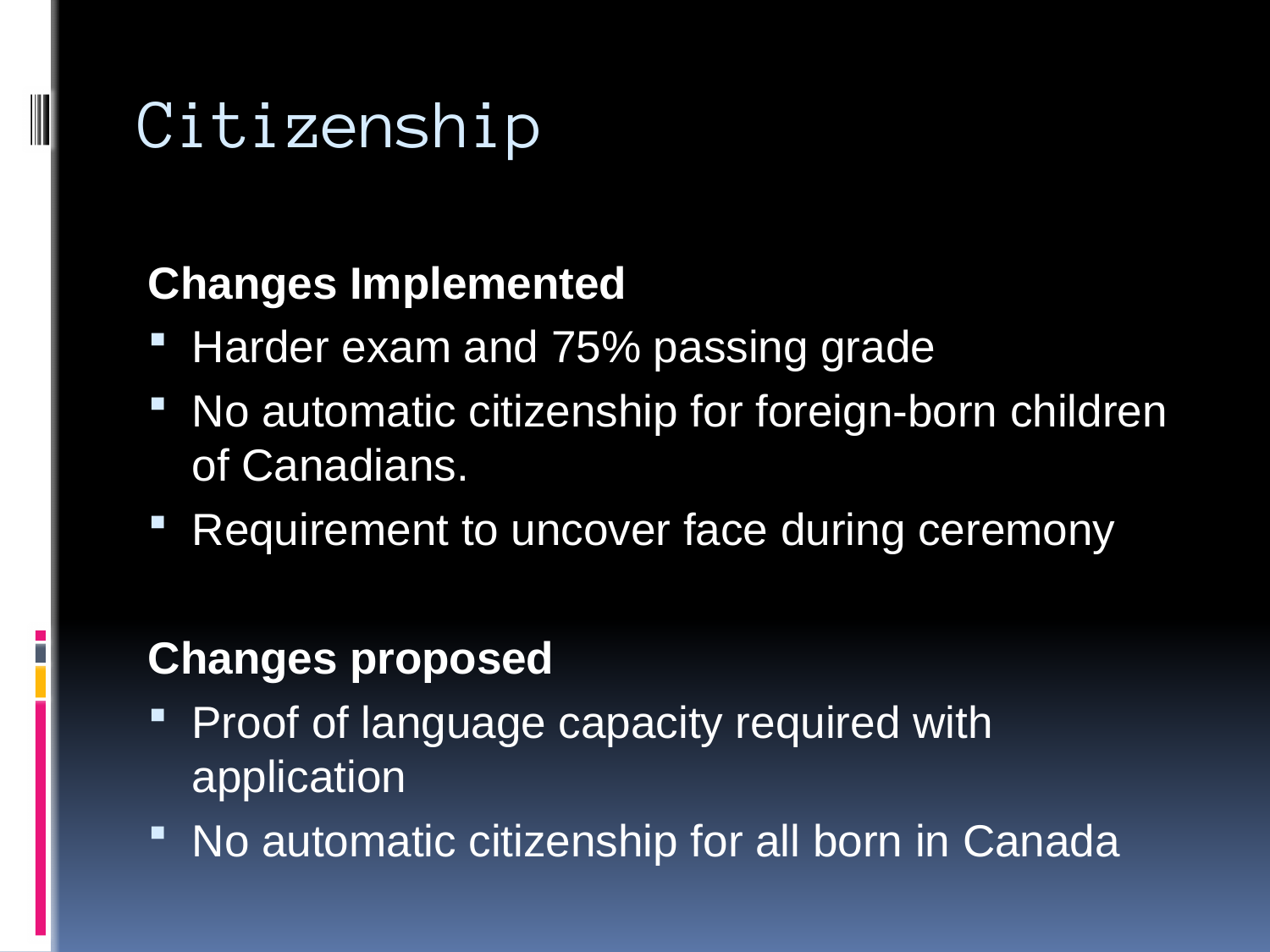

# Citizenship
Changes Implemented
Harder exam and 75% passing grade
No automatic citizenship for foreign-born children of Canadians.
Requirement to uncover face during ceremony

Changes proposed
Proof of language capacity required with application
No automatic citizenship for all born in Canada